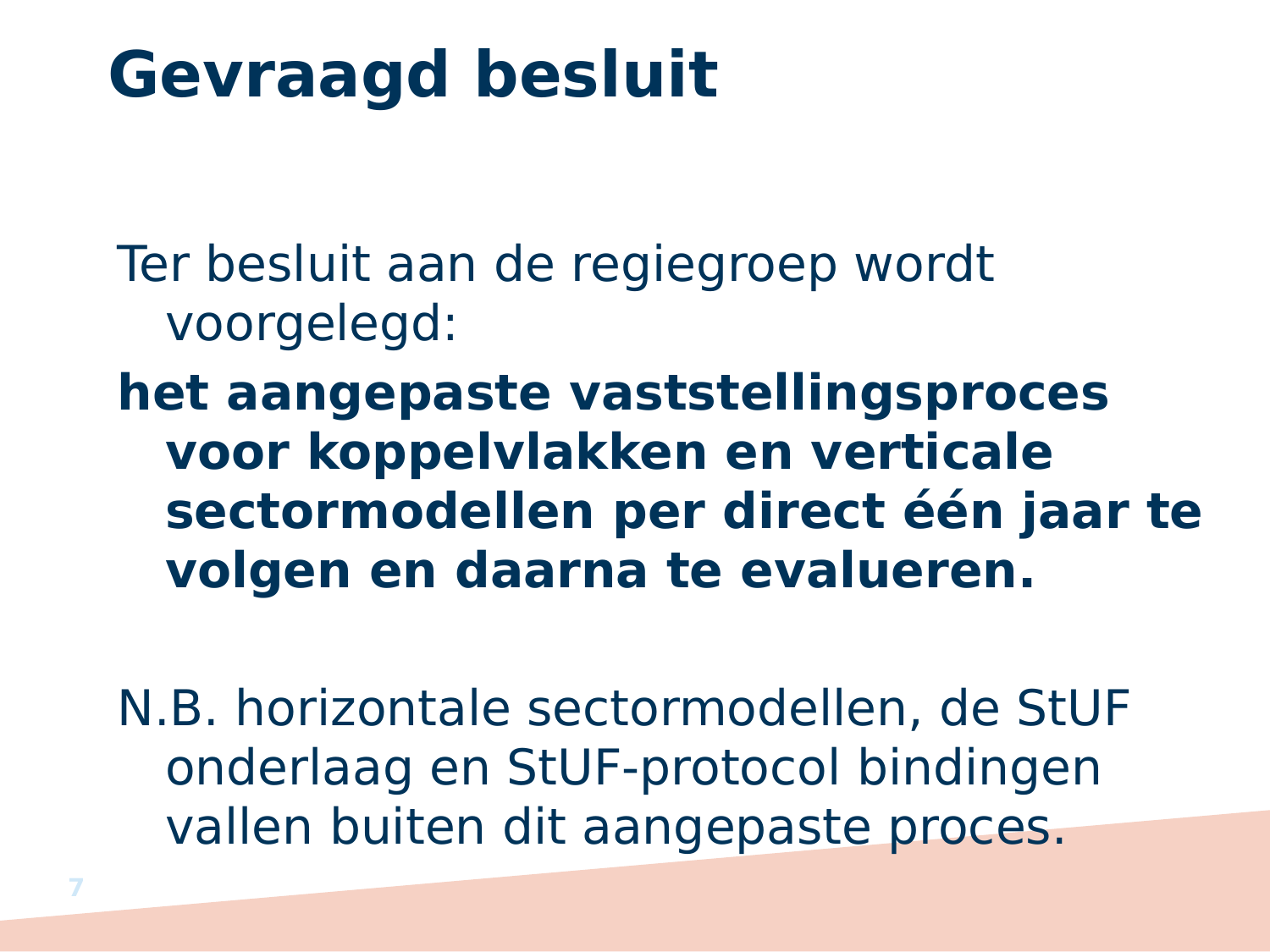

# Gevraagd besluit
Ter besluit aan de regiegroep wordt voorgelegd:
het aangepaste vaststellingsproces voor koppelvlakken en verticale sectormodellen per direct één jaar te volgen en daarna te evalueren.

N.B. horizontale sectormodellen, de StUF onderlaag en StUF-protocol bindingen vallen buiten dit aangepaste proces.

7